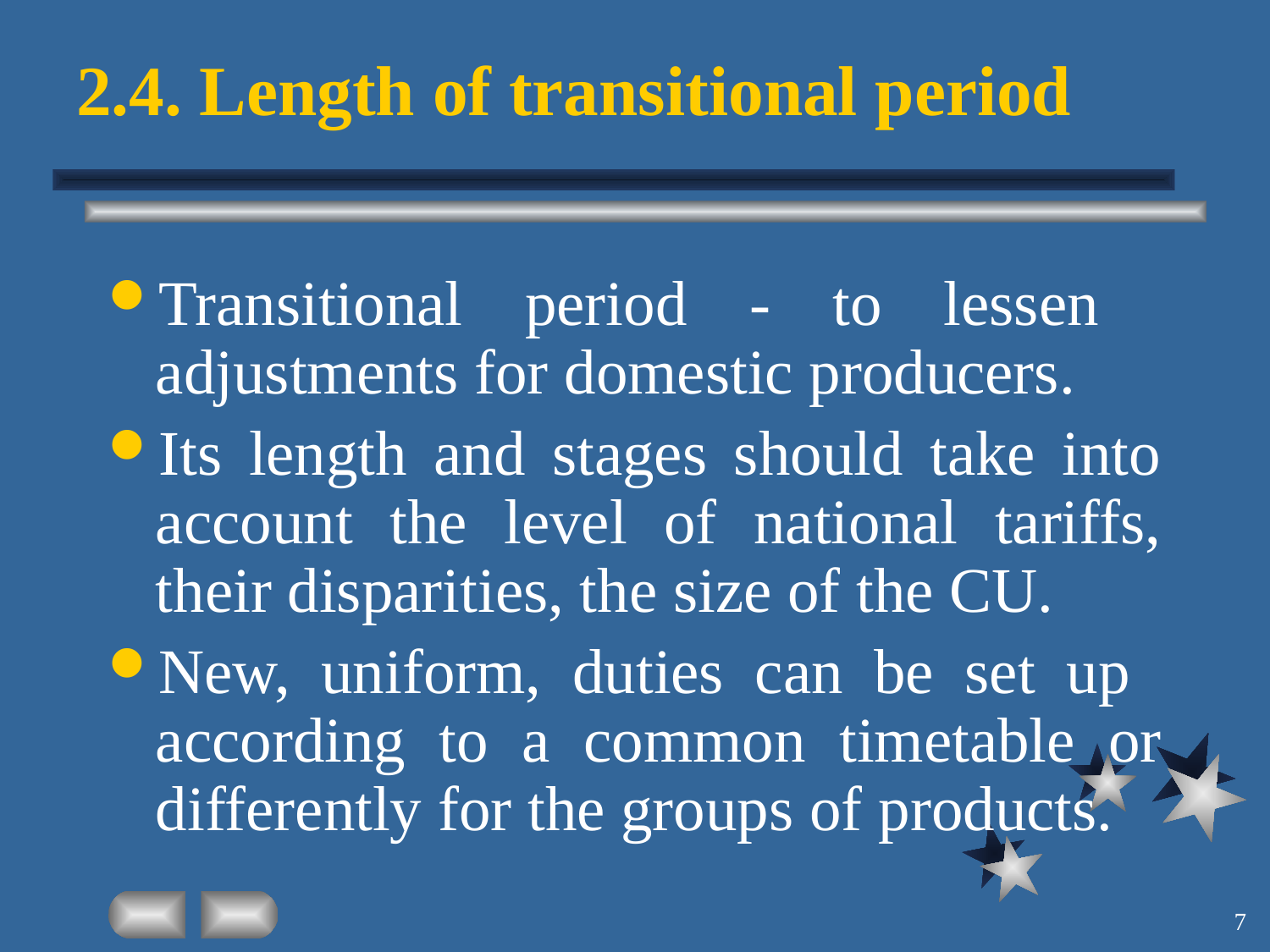

# 2.4. Length of transitional period
Transitional period - to lessen  adjustments for domestic producers.
Its length and stages should take into account the level of national tariffs, their disparities, the size of the CU.
New, uniform, duties can be set up  according to a common timetable or differently for the groups of products.
7